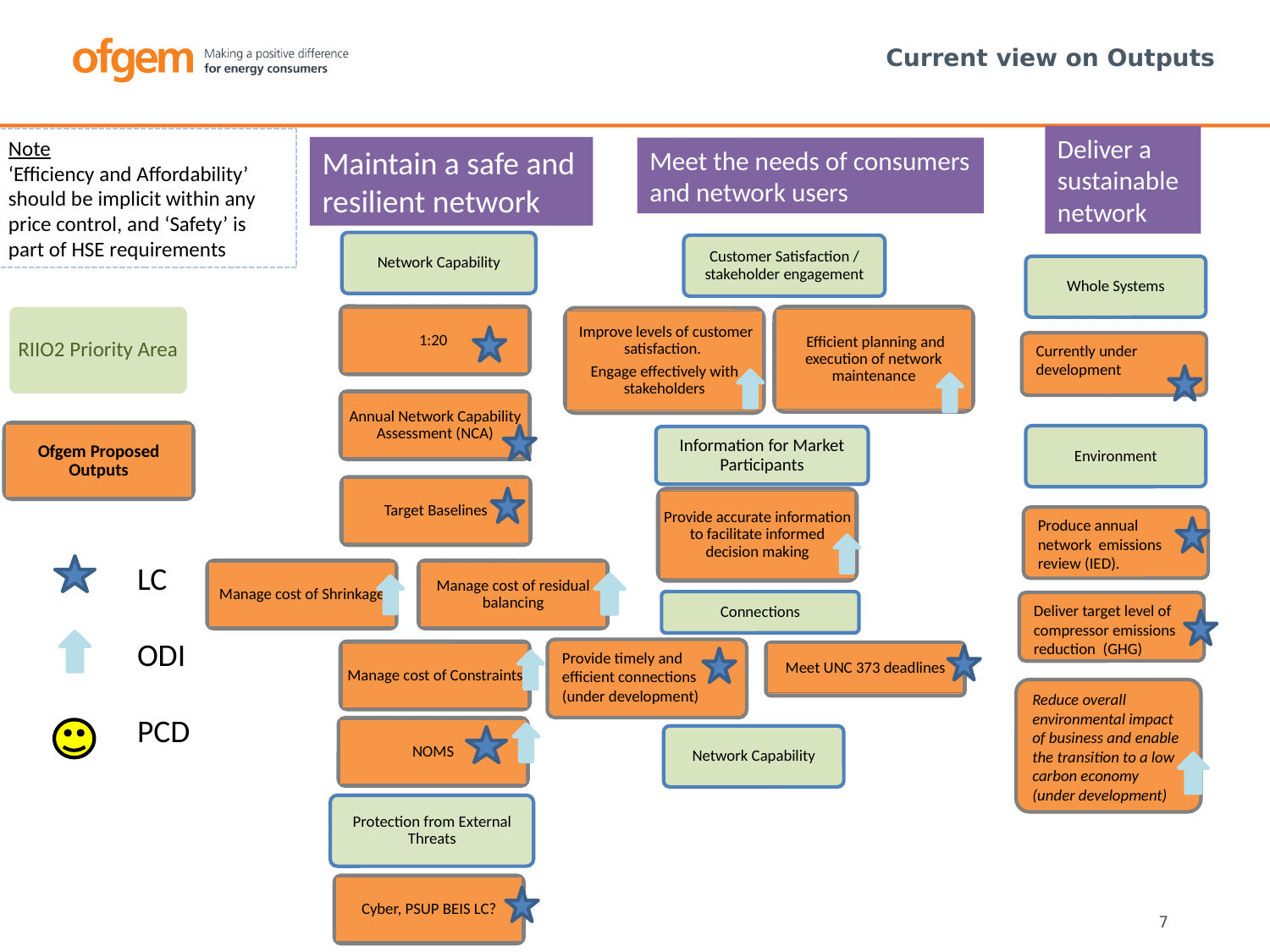

# Current view on Outputs
Deliver a sustainable network
Note
‘Efficiency and Affordability’ should be implicit within any price control, and ‘Safety’ is part of HSE requirements
Maintain a safe and resilient network
Meet the needs of consumers and network users

Network Capability

Customer Satisfaction / stakeholder engagement

Whole Systems

RIIO2 Priority Area

1:20

 Efficient planning and execution of network maintenance

 Improve levels of customer satisfaction.
Engage effectively with stakeholders

Currently under development

Annual Network Capability Assessment (NCA)

Ofgem Proposed Outputs

Environment

Information for Market Participants

Target Baselines

Provide accurate information to facilitate informed decision making
Produce annual network  emissions review (IED).

LC

ODI

PCD

Manage cost of residual balancing

Manage cost of Shrinkage

Connections
Deliver target level of compressor emissions reduction  (GHG)

Provide timely and efficient connections (under development)

Manage cost of Constraints

Meet UNC 373 deadlines

Reduce overall environmental impact of business and enable the transition to a low carbon economy (under development)

NOMS

Network Capability

Protection from External Threats

Cyber, PSUP BEIS LC?

7